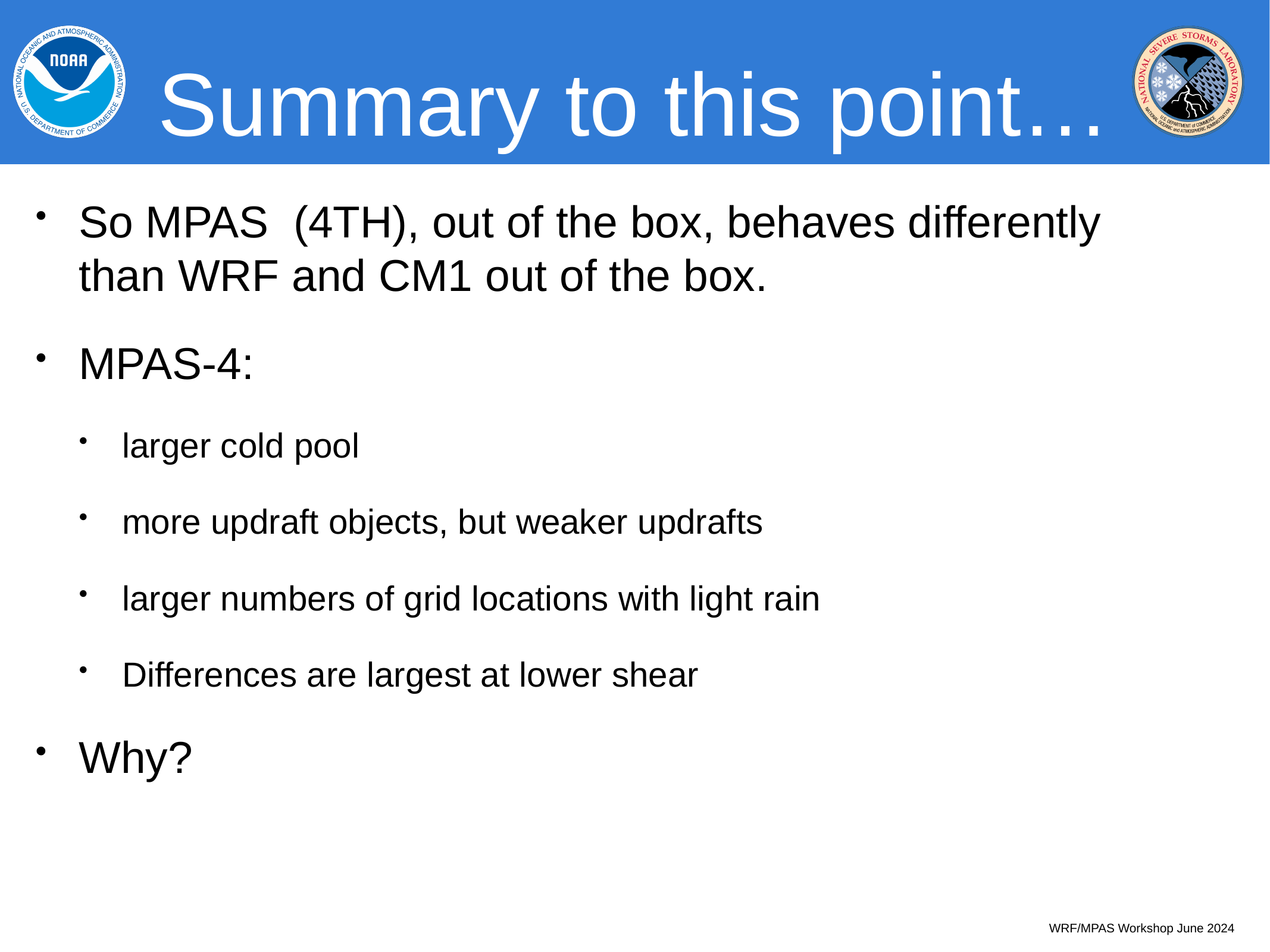

# Summary to this point…
So MPAS  (4TH), out of the box, behaves differently than WRF and CM1 out of the box.
MPAS-4:
larger cold pool
more updraft objects, but weaker updrafts
larger numbers of grid locations with light rain
Differences are largest at lower shear
Why?